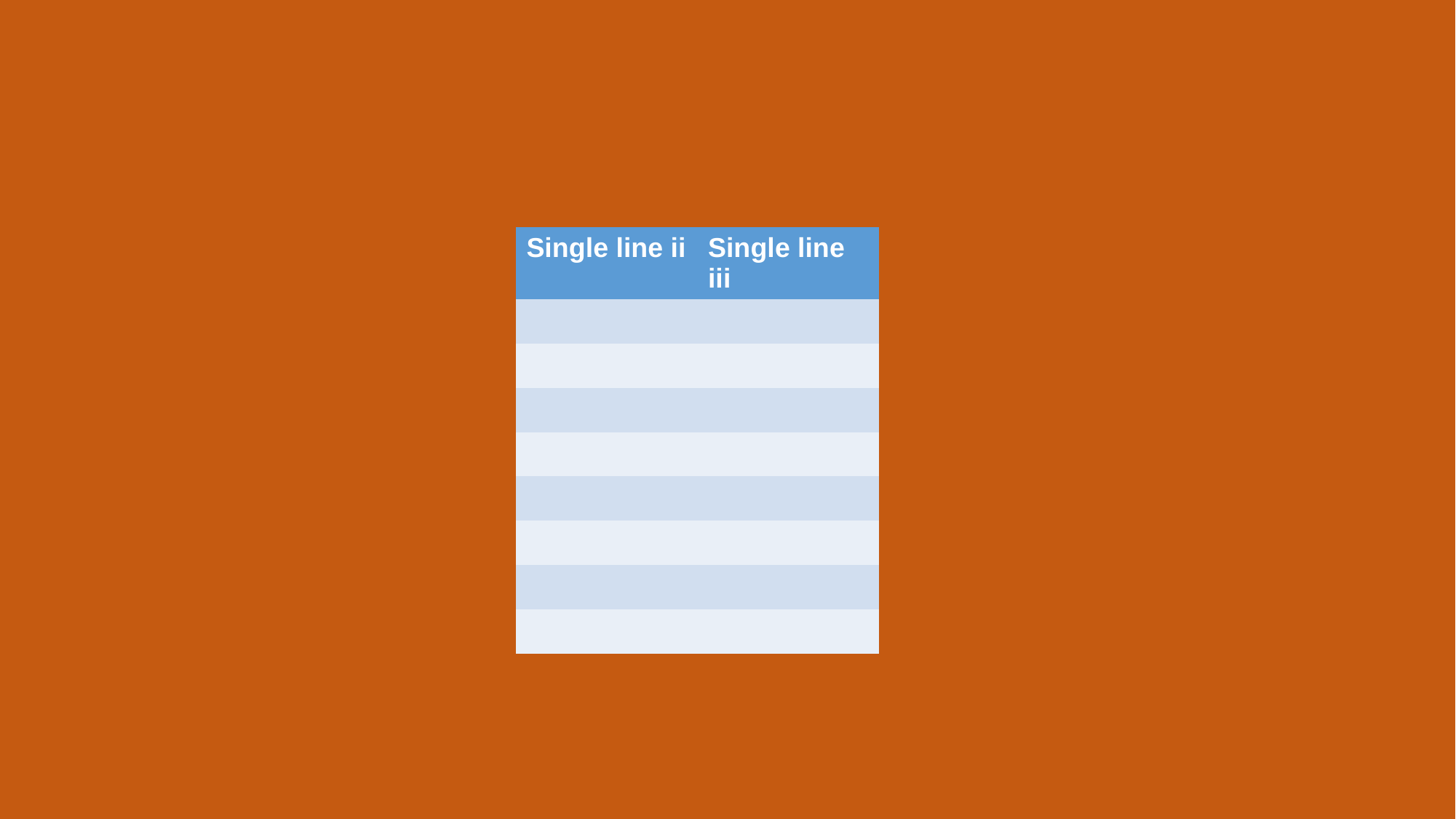

| Single line ii | Single line iii |
| --- | --- |
|  |  |
|  |  |
|  |  |
|  |  |
|  |  |
|  |  |
|  |  |
|  |  |